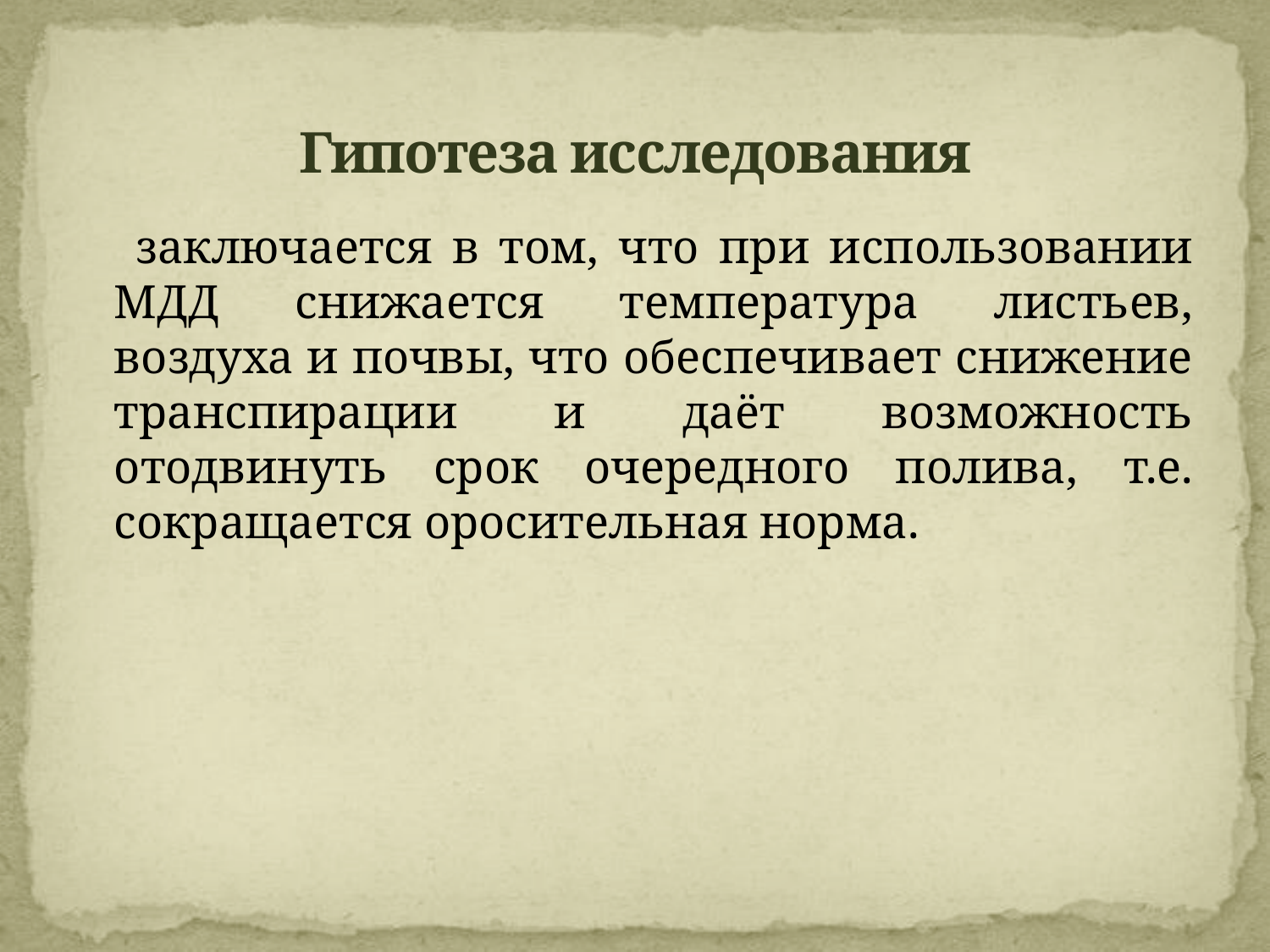

# Гипотеза исследования
   заключается в том, что при использовании МДД снижается температура листьев, воздуха и почвы, что обеспечивает снижение транспирации и даёт возможность отодвинуть срок очередного полива, т.е. сокращается оросительная норма.